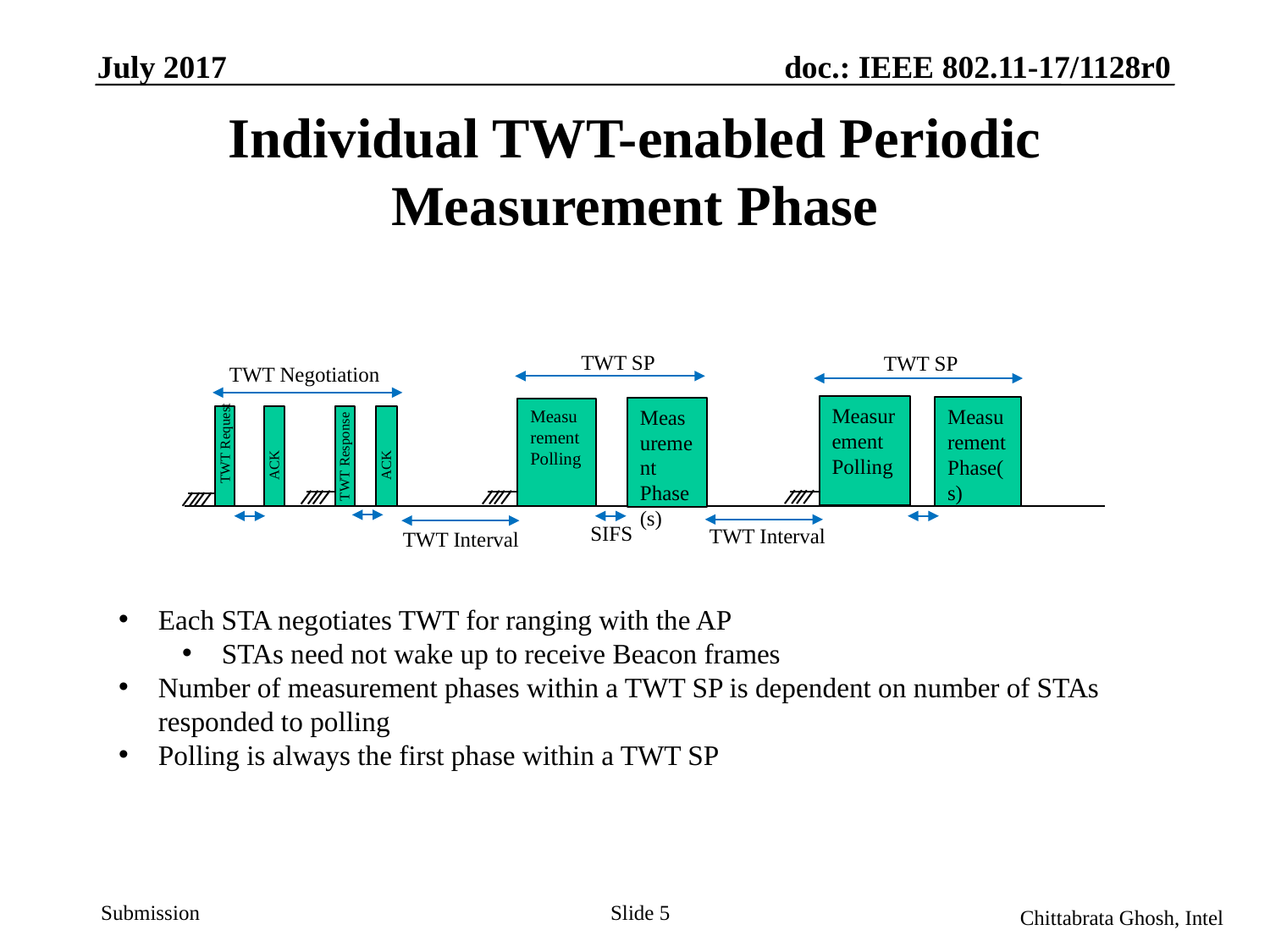

July 2017
doc.: IEEE 802.11-17/1128r0
# Individual TWT-enabled Periodic Measurement Phase
TWT SP
TWT SP
TWT Negotiation
Measurement Polling
Measurement Phase(s)
Measurement Phase(s)
Measurement Polling

ACK
ACK
TWT Request
TWT Response
SIFS
TWT Interval
TWT Interval
Each STA negotiates TWT for ranging with the AP
STAs need not wake up to receive Beacon frames
Number of measurement phases within a TWT SP is dependent on number of STAs responded to polling
Polling is always the first phase within a TWT SP
Slide 5
Chittabrata Ghosh, Intel